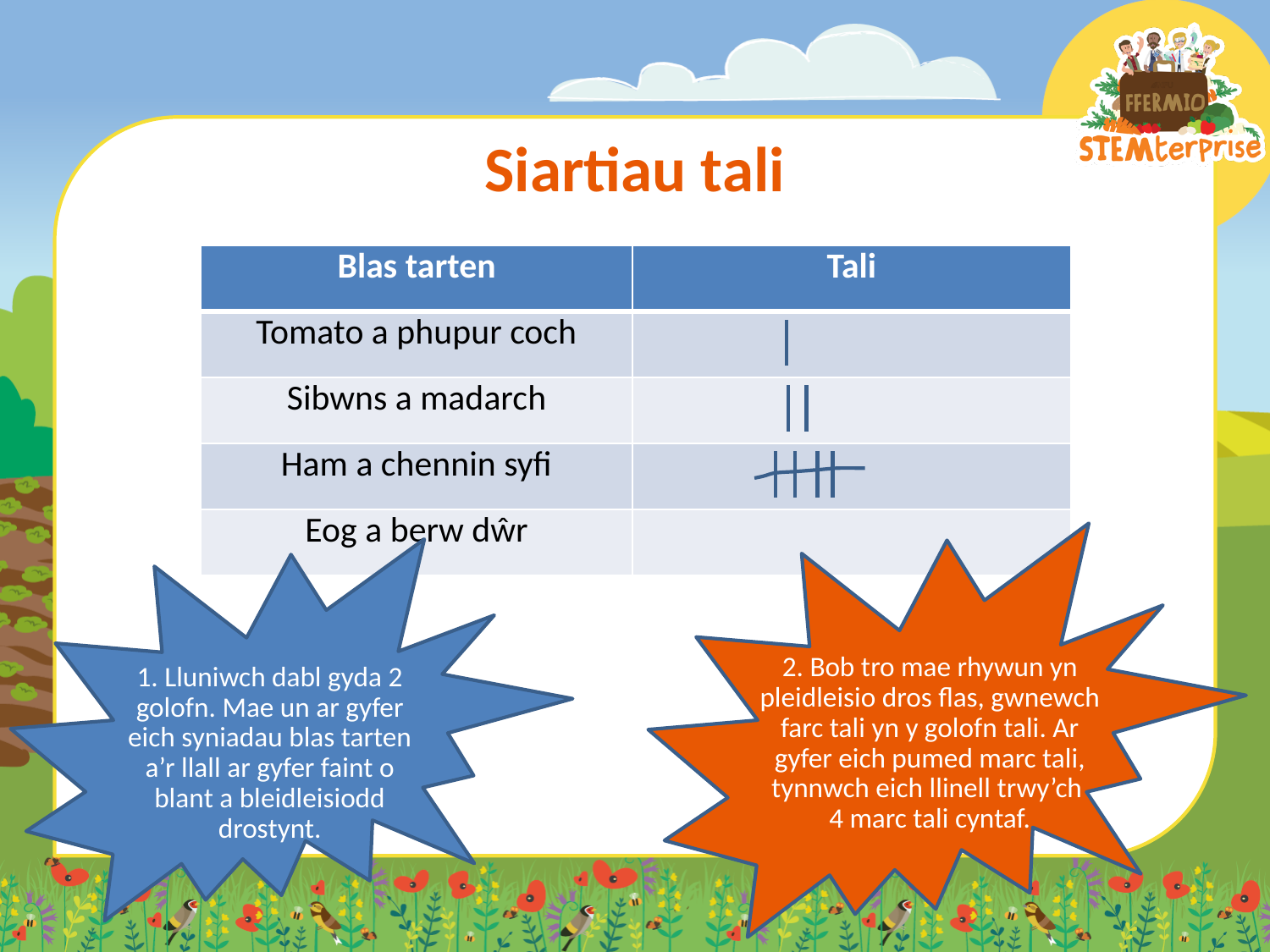

# Siartiau tali
| Blas tarten | Tali |
| --- | --- |
| Tomato a phupur coch |  |
| Sibwns a madarch |  |
| Ham a chennin syfi |  |
| Eog a berw dŵr |  |

2. Bob tro mae rhywun yn pleidleisio dros flas, gwnewch farc tali yn y golofn tali. Ar gyfer eich pumed marc tali, tynnwch eich llinell trwy’ch
4 marc tali cyntaf.

1. Lluniwch dabl gyda 2 golofn. Mae un ar gyfer eich syniadau blas tarten a’r llall ar gyfer faint o blant a bleidleisiodd drostynt.